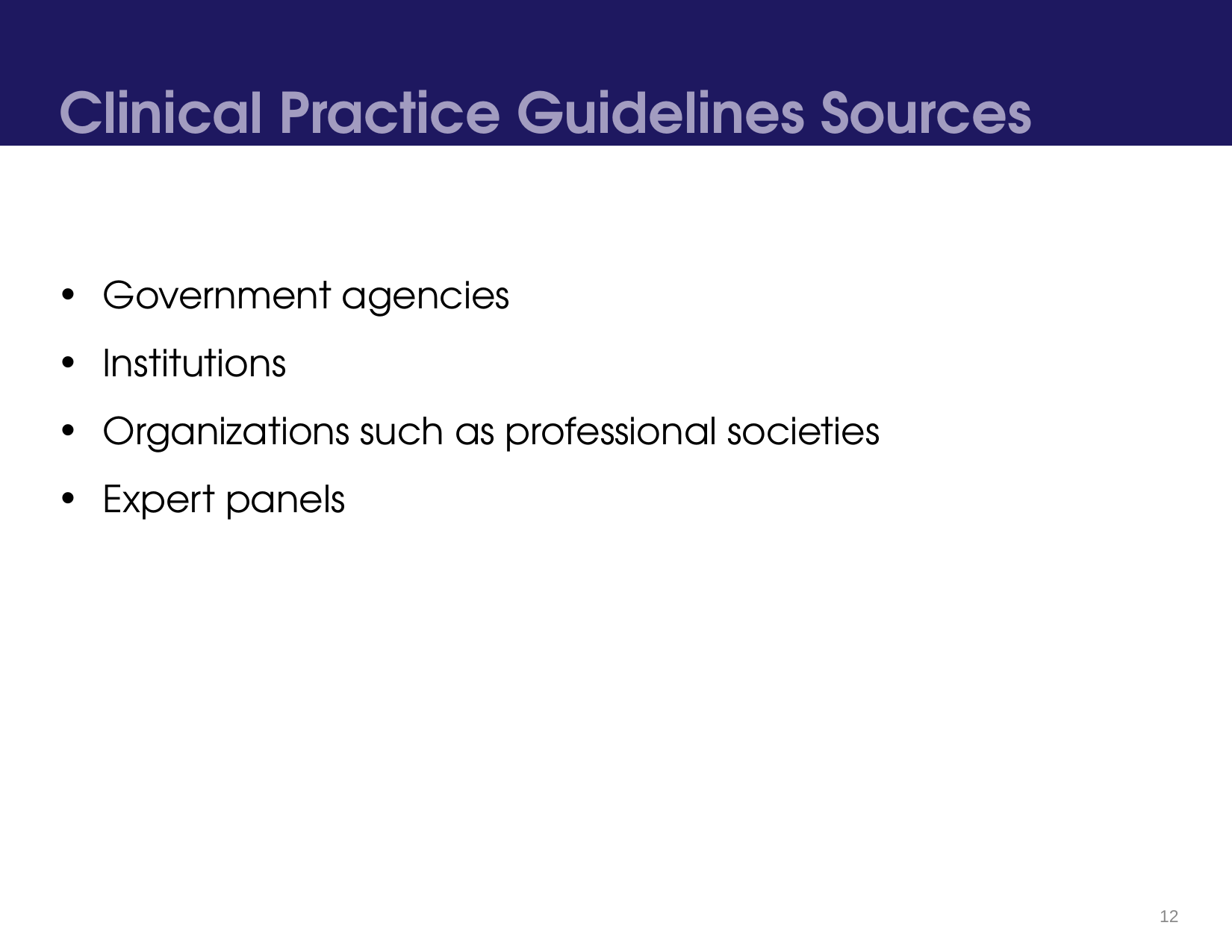

# Clinical Practice Guidelines Sources
Government agencies
Institutions
Organizations such as professional societies
Expert panels